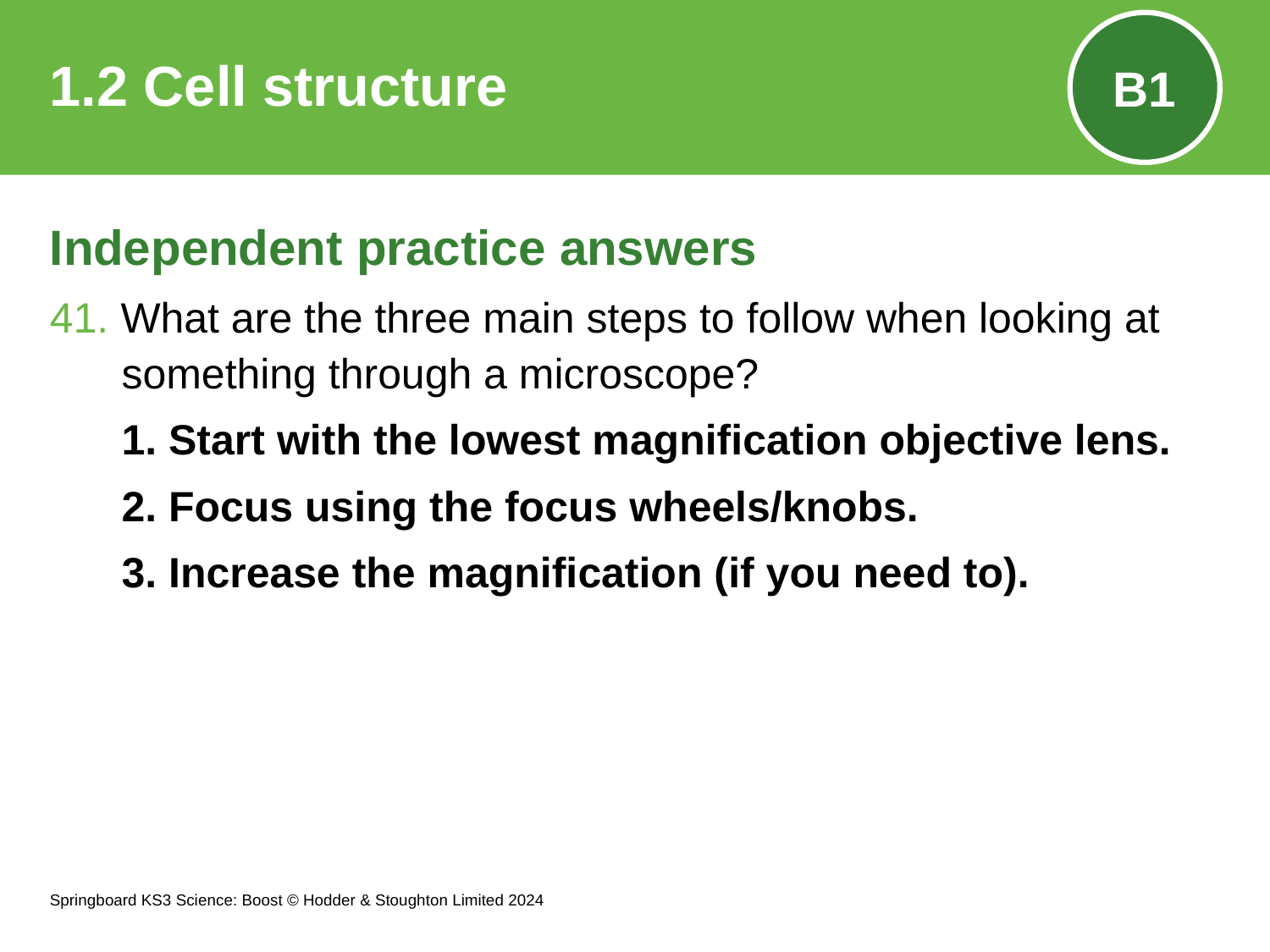

# 1.2 Cell structure
B1
Independent practice answers
41. What are the three main steps to follow when looking at something through a microscope?
1. Start with the lowest magnification objective lens.
2. Focus using the focus wheels/knobs.
3. Increase the magnification (if you need to).

Springboard KS3 Science: Boost © Hodder & Stoughton Limited 2024